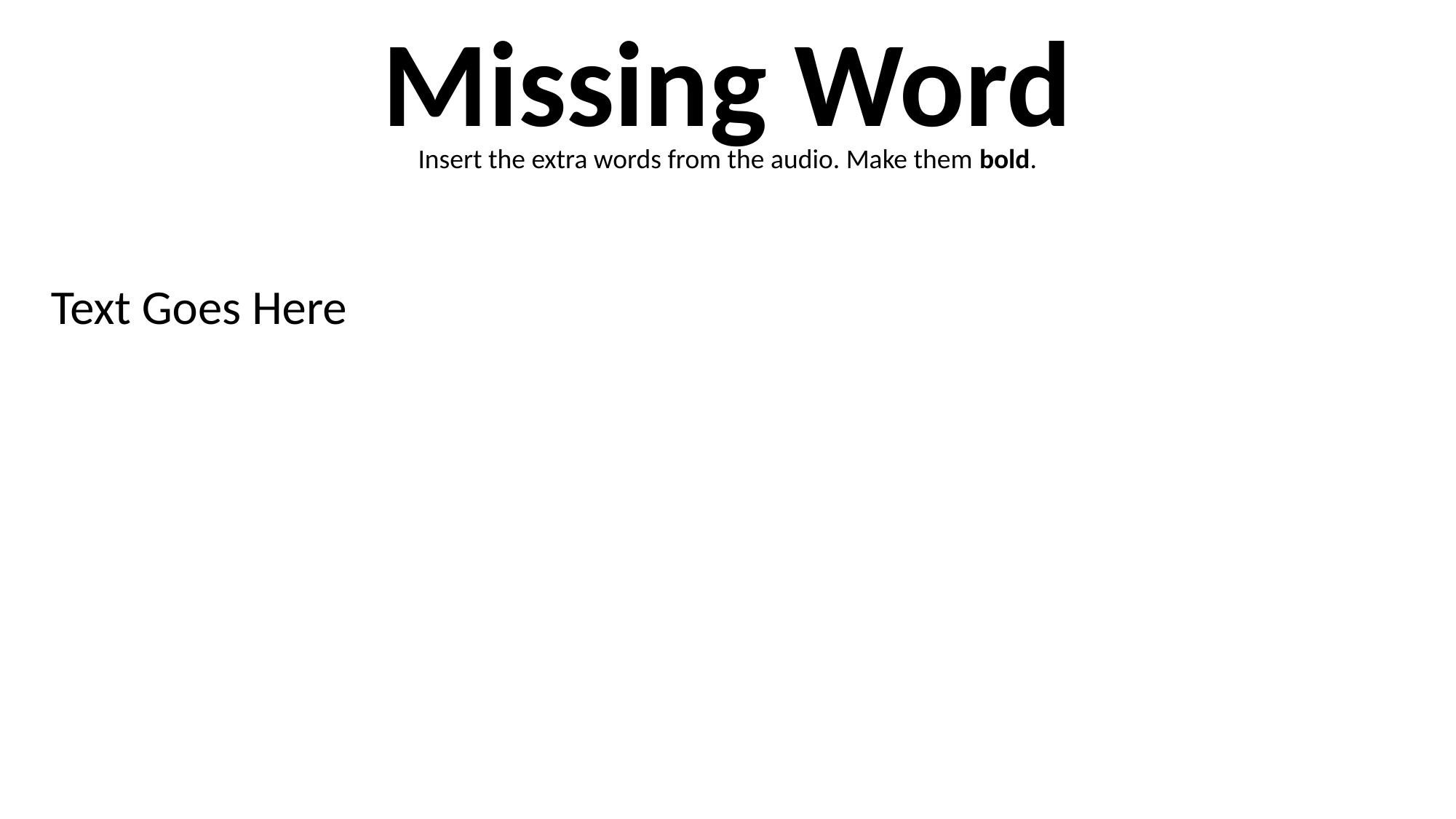

Missing Word
Insert the extra words from the audio. Make them bold.
Text Goes Here